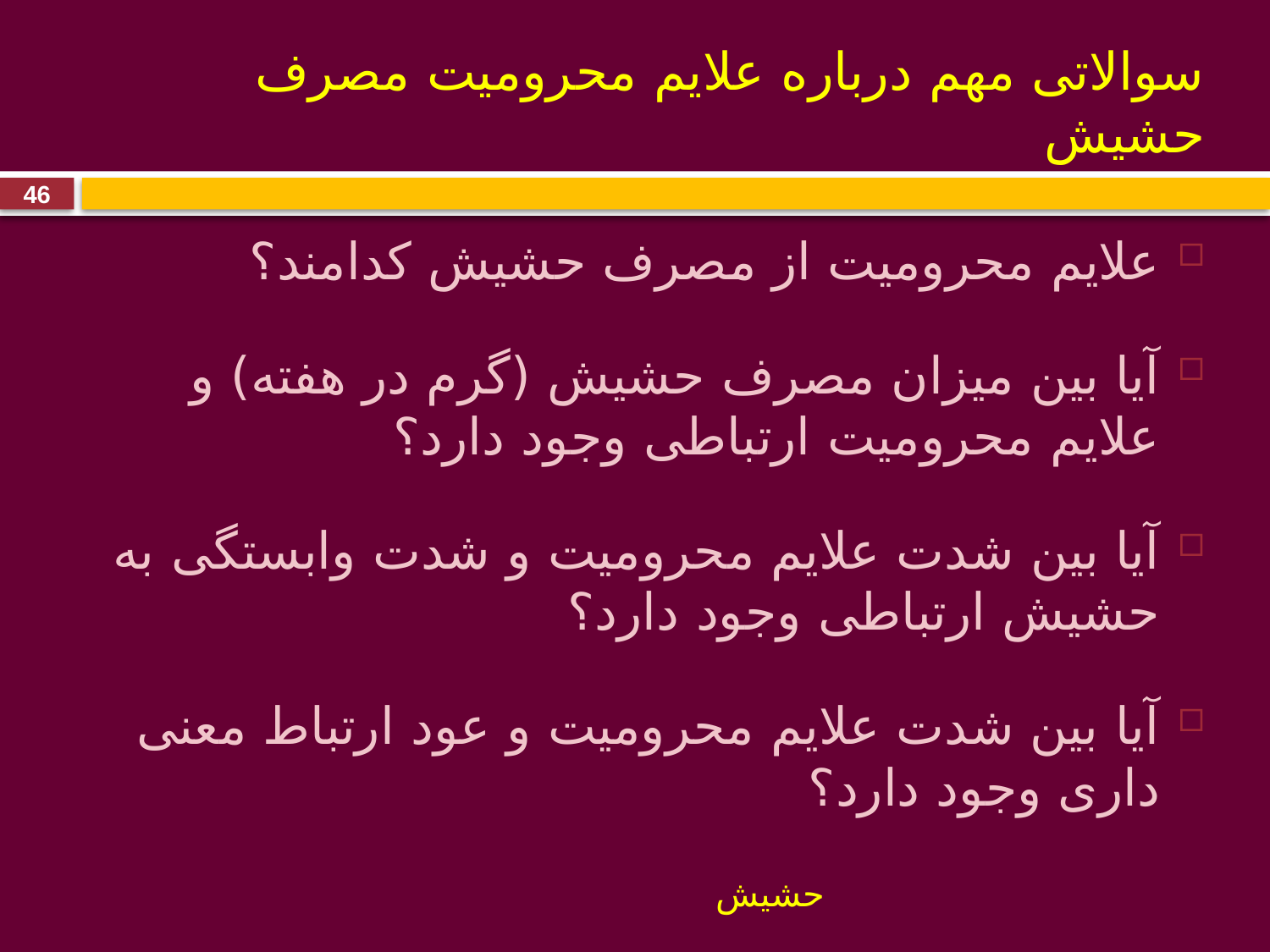

# سوالاتی مهم درباره علایم محرومیت مصرف حشیش
46
علایم محرومیت از مصرف حشیش کدامند؟
آیا بین میزان مصرف حشیش (گرم در هفته) و علایم محرومیت ارتباطی وجود دارد؟
آیا بین شدت علایم محرومیت و شدت وابستگی به حشیش ارتباطی وجود دارد؟
آیا بین شدت علایم محرومیت و عود ارتباط معنی داری وجود دارد؟

حشیش